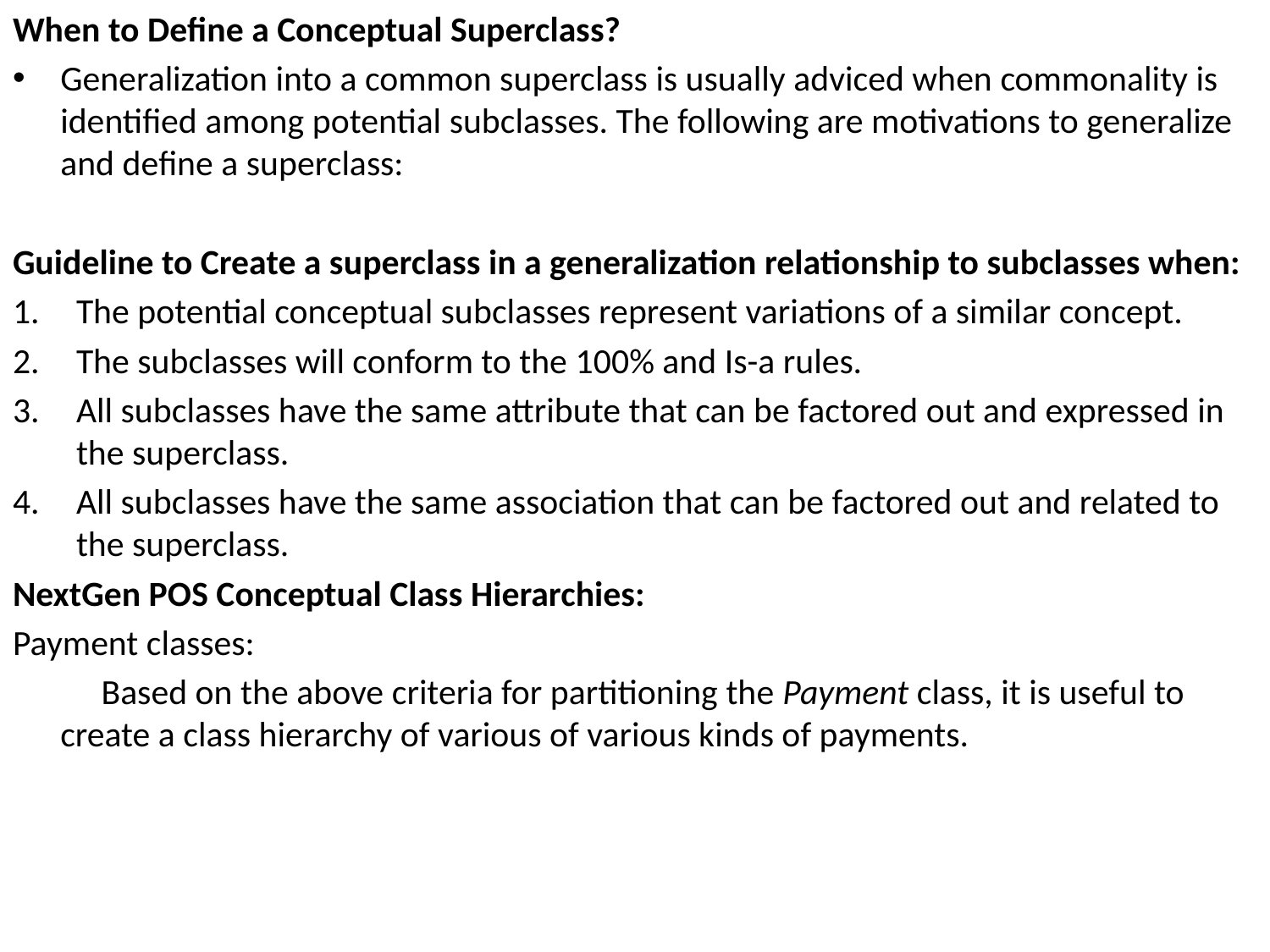

When to Define a Conceptual Superclass?
Generalization into a common superclass is usually adviced when commonality is identified among potential subclasses. The following are motivations to generalize and define a superclass:

Guideline to Create a superclass in a generalization relationship to subclasses when:
The potential conceptual subclasses represent variations of a similar concept.
The subclasses will conform to the 100% and Is-a rules.
All subclasses have the same attribute that can be factored out and expressed in the superclass.
All subclasses have the same association that can be factored out and related to the superclass.
NextGen POS Conceptual Class Hierarchies:
Payment classes:
           Based on the above criteria for partitioning the Payment class, it is useful to create a class hierarchy of various of various kinds of payments.